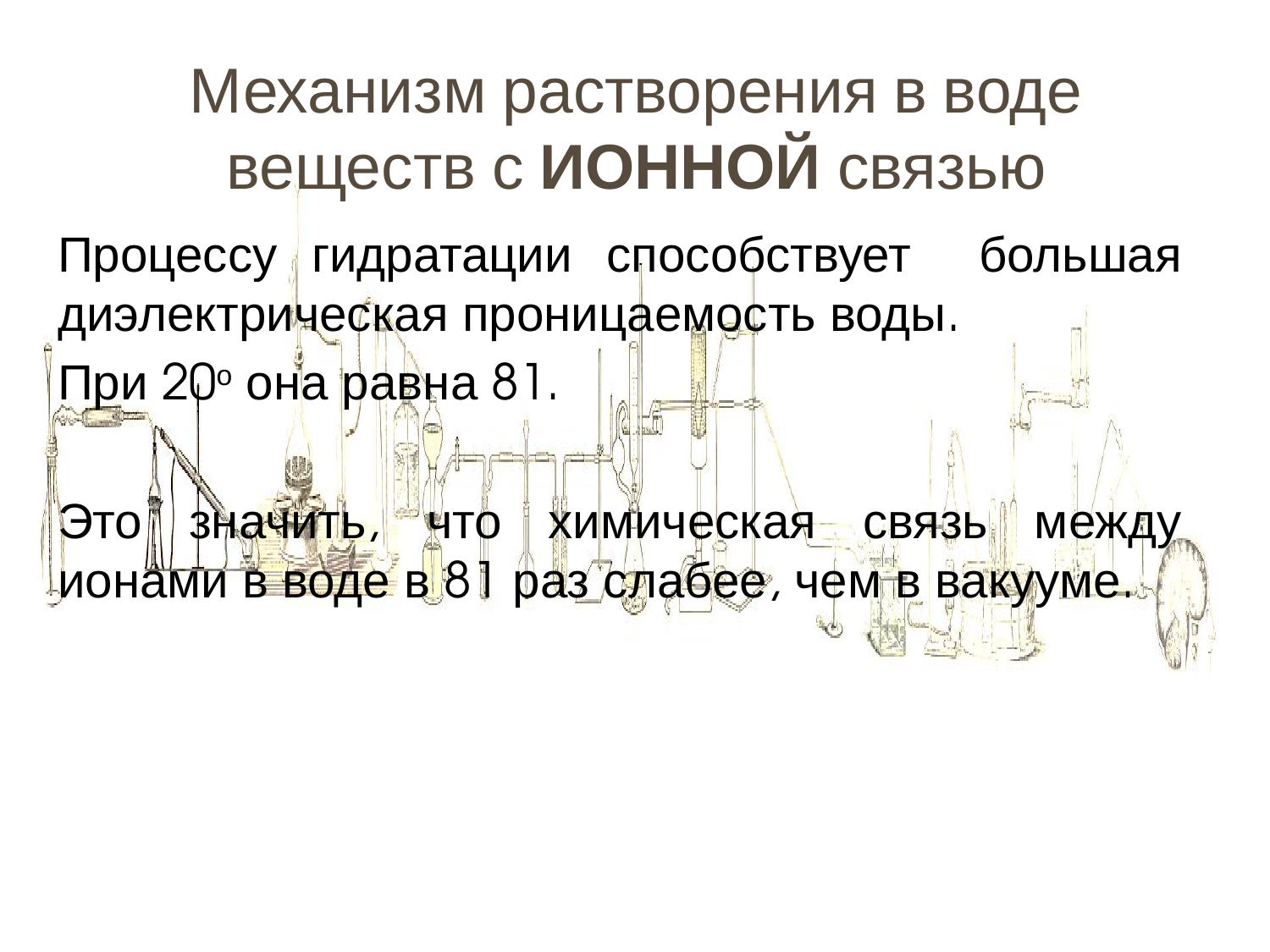

# Механизм растворения в воде веществ с ИОННОЙ связью
Процессу гидратации способствует  большая диэлектрическая проницаемость воды.
При 20о она равна 81.

Это значить, что химическая связь между ионами в воде в 81 раз слабее, чем в вакууме.